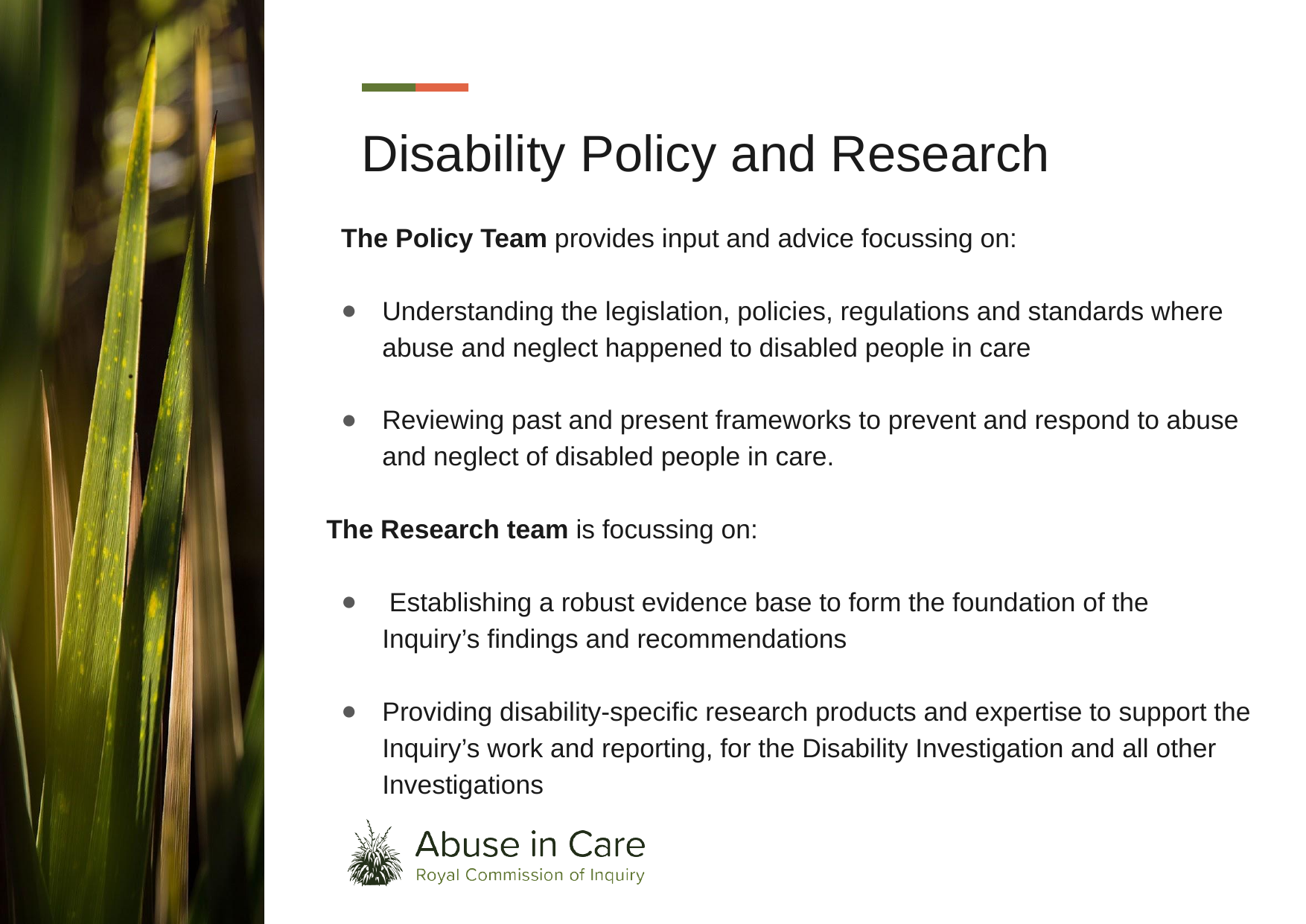

# Disability Policy and Research
The Policy Team provides input and advice focussing on:
Understanding the legislation, policies, regulations and standards where abuse and neglect happened to disabled people in care
Reviewing past and present frameworks to prevent and respond to abuse and neglect of disabled people in care.

The Research team is focussing on:
 Establishing a robust evidence base to form the foundation of the Inquiry’s findings and recommendations

Providing disability-specific research products and expertise to support the Inquiry’s work and reporting, for the Disability Investigation and all other Investigations